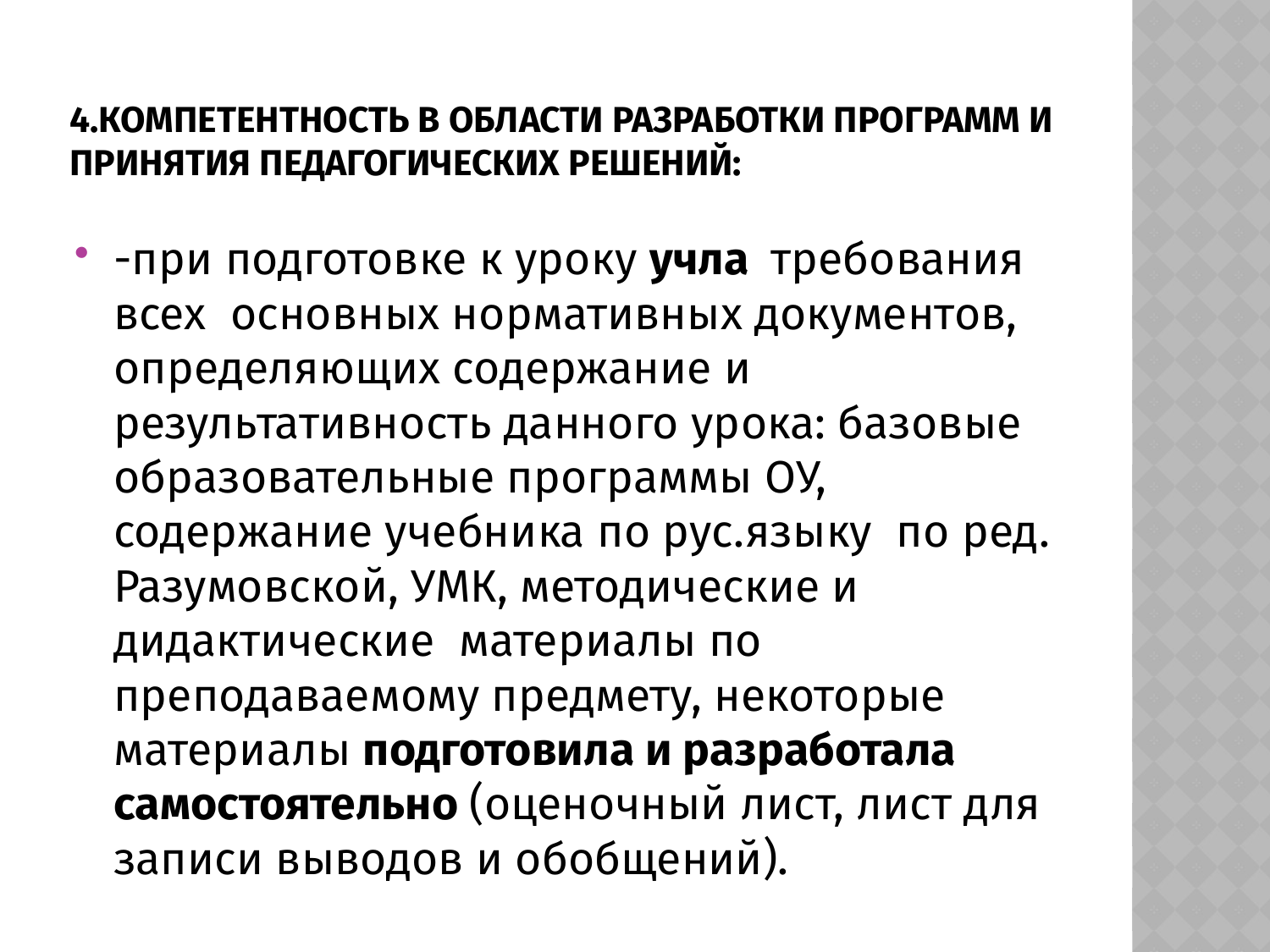

# 4.Компетентность в области разработки программ и принятия педагогических решений:
-при подготовке к уроку учла  требования всех  основных нормативных документов, определяющих содержание и результативность данного урока: базовые образовательные программы ОУ,  содержание учебника по рус.языку  по ред. Разумовской, УМК, методические и дидактические  материалы по преподаваемому предмету, некоторые материалы подготовила и разработала самостоятельно (оценочный лист, лист для записи выводов и обобщений).